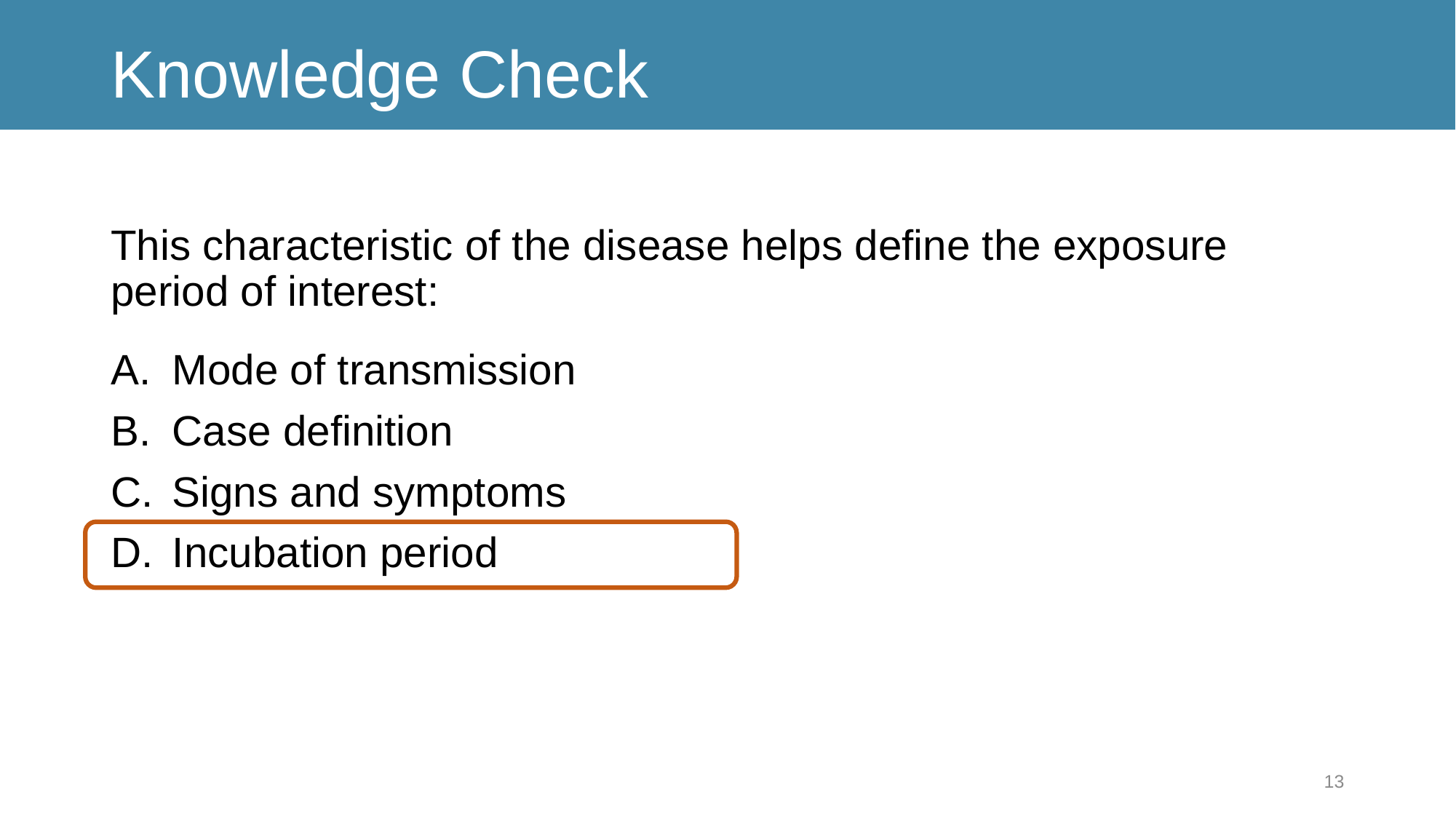

# Knowledge Check
This characteristic of the disease helps define the exposure period of interest:
Mode of transmission
Case definition
Signs and symptoms
Incubation period

13